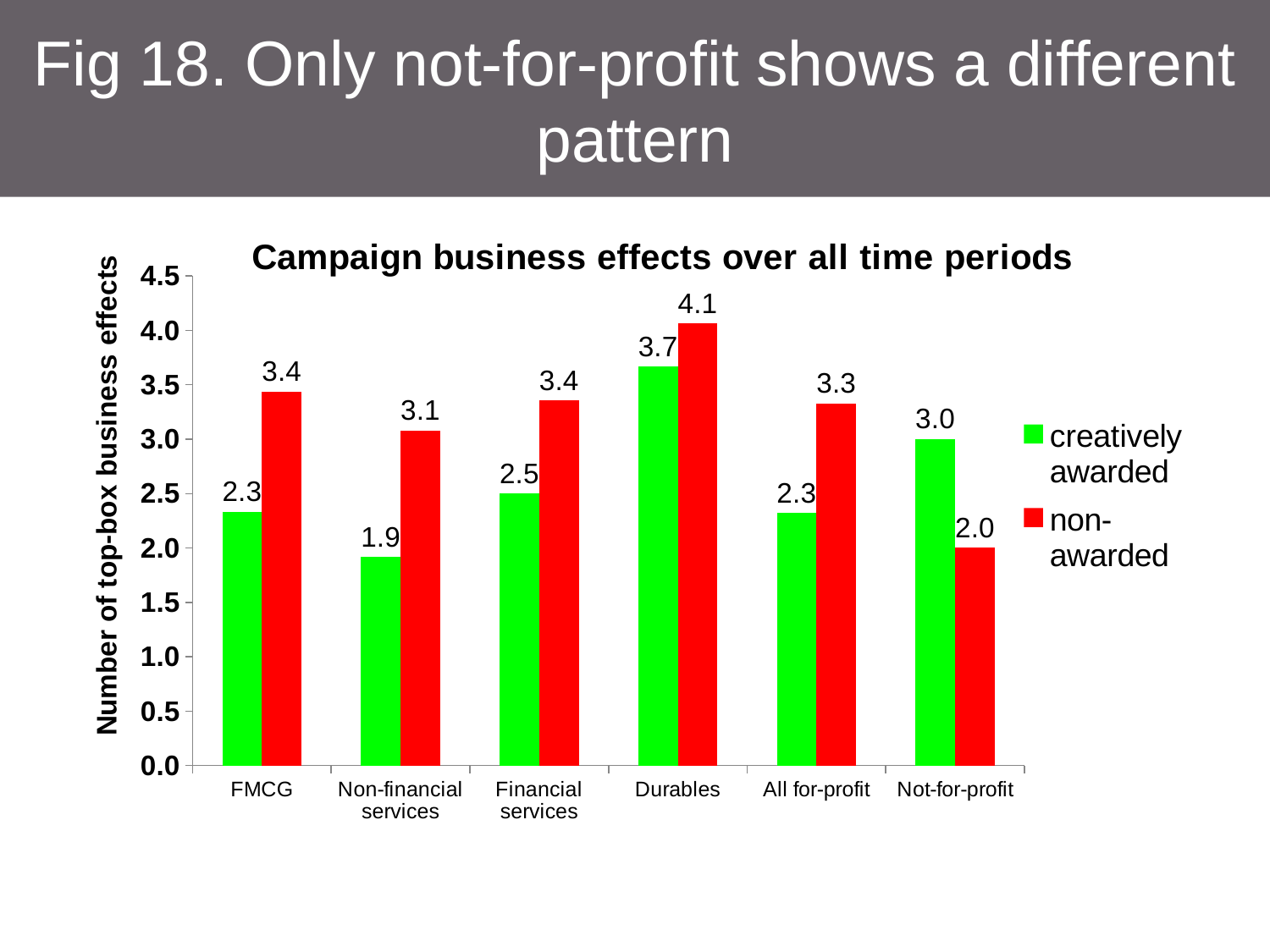

# Fig 18. Only not-for-profit shows a different pattern

### Chart: Campaign business effects over all time periods

| Category | creatively awarded | non-awarded |
|---|---|---|
| FMCG | 2.333333333333333 | 3.4375 |
| Non-financial services | 1.916666666666667 | 3.078125 |
| Financial services | 2.5 | 3.357142857142857 |
| Durables | 3.666666666666666 | 4.062499999999999 |
| All for-profit | 2.321428571428572 | 3.326241134751772 |
| Not-for-profit | 3.0 | 2.0 |